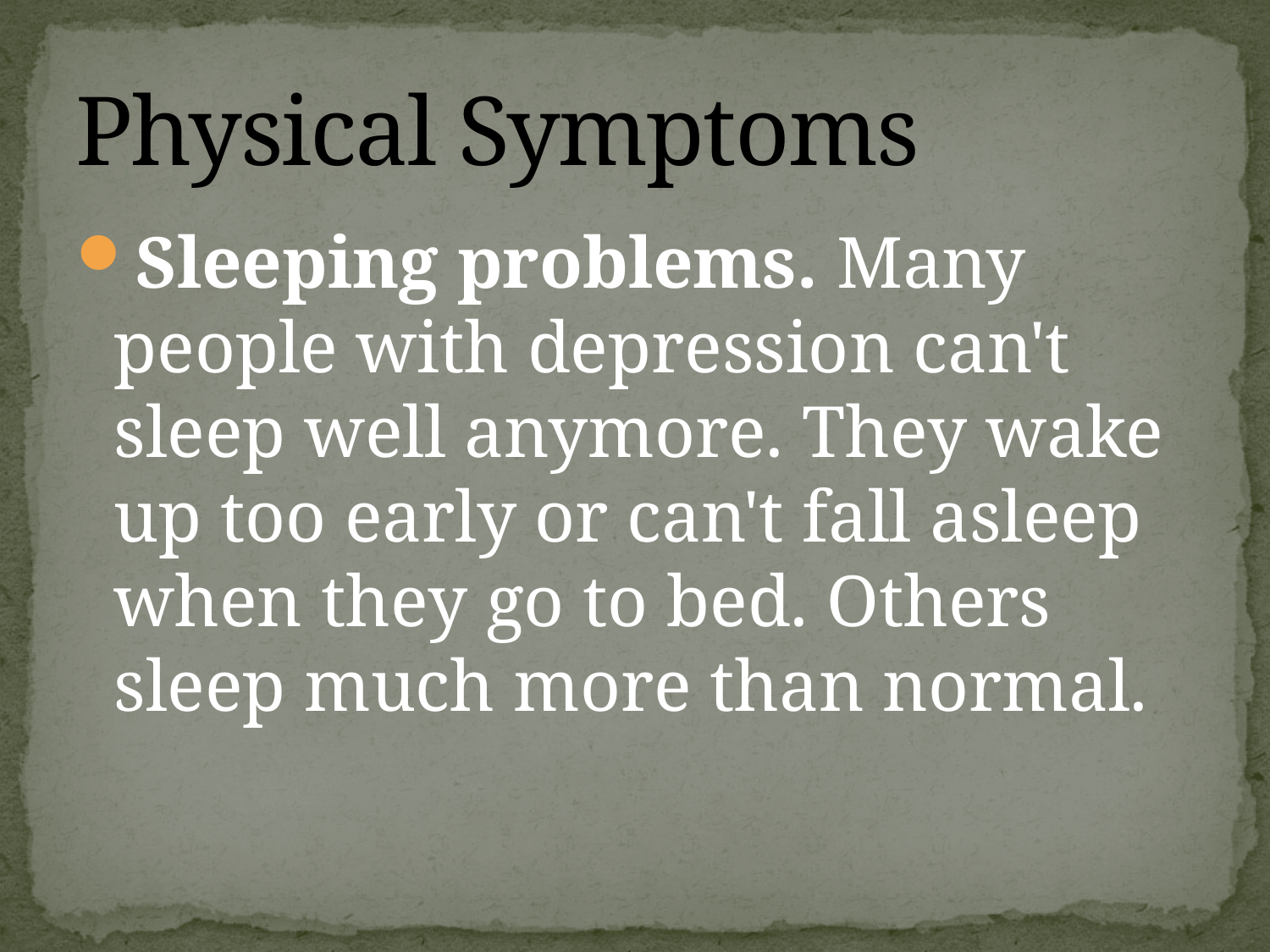

# Physical Symptoms
Sleeping problems. Many people with depression can't sleep well anymore. They wake up too early or can't fall asleep when they go to bed. Others sleep much more than normal.